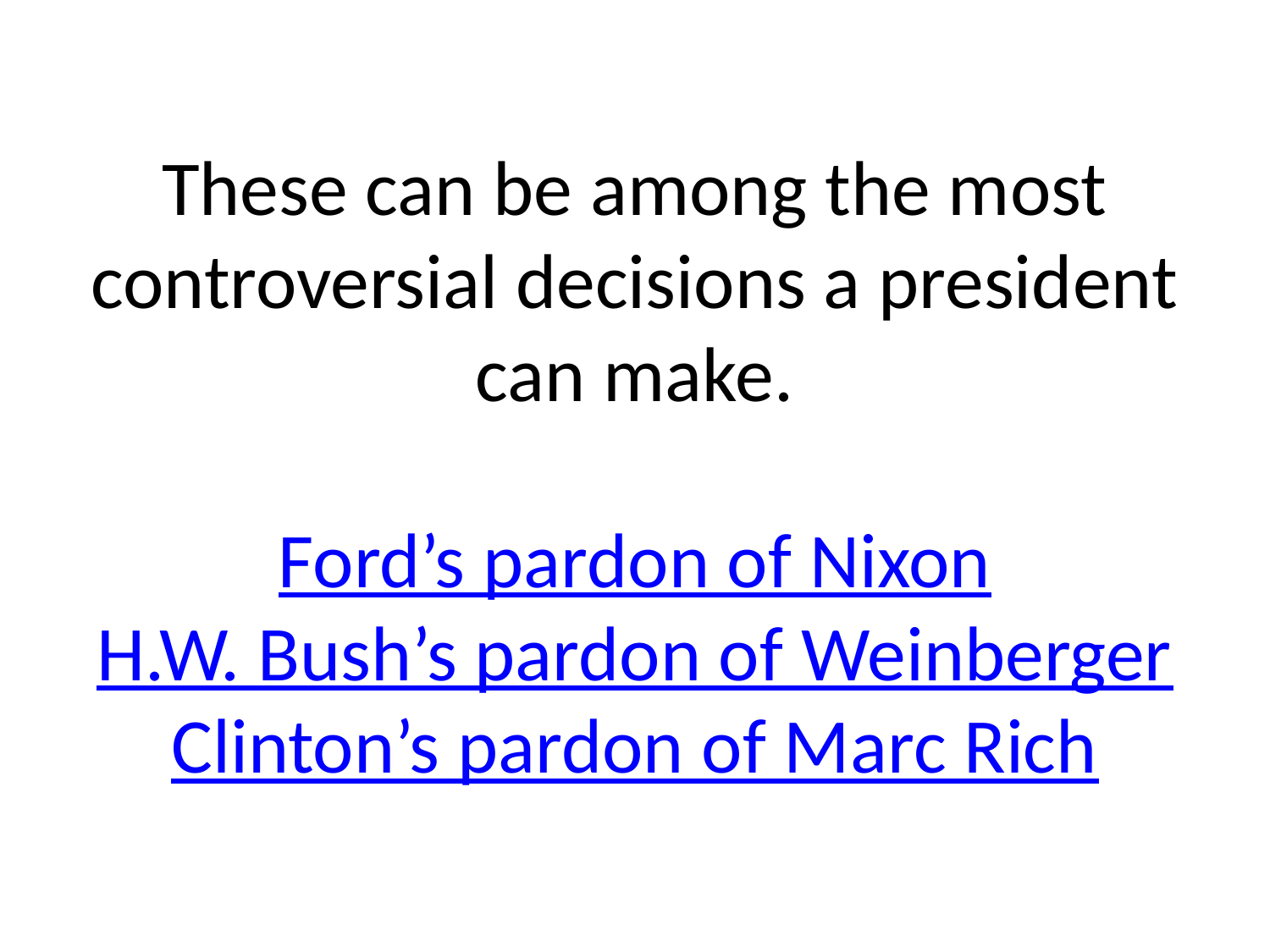

# These can be among the most controversial decisions a president can make. Ford’s pardon of Nixon H.W. Bush’s pardon of Weinberger Clinton’s pardon of Marc Rich